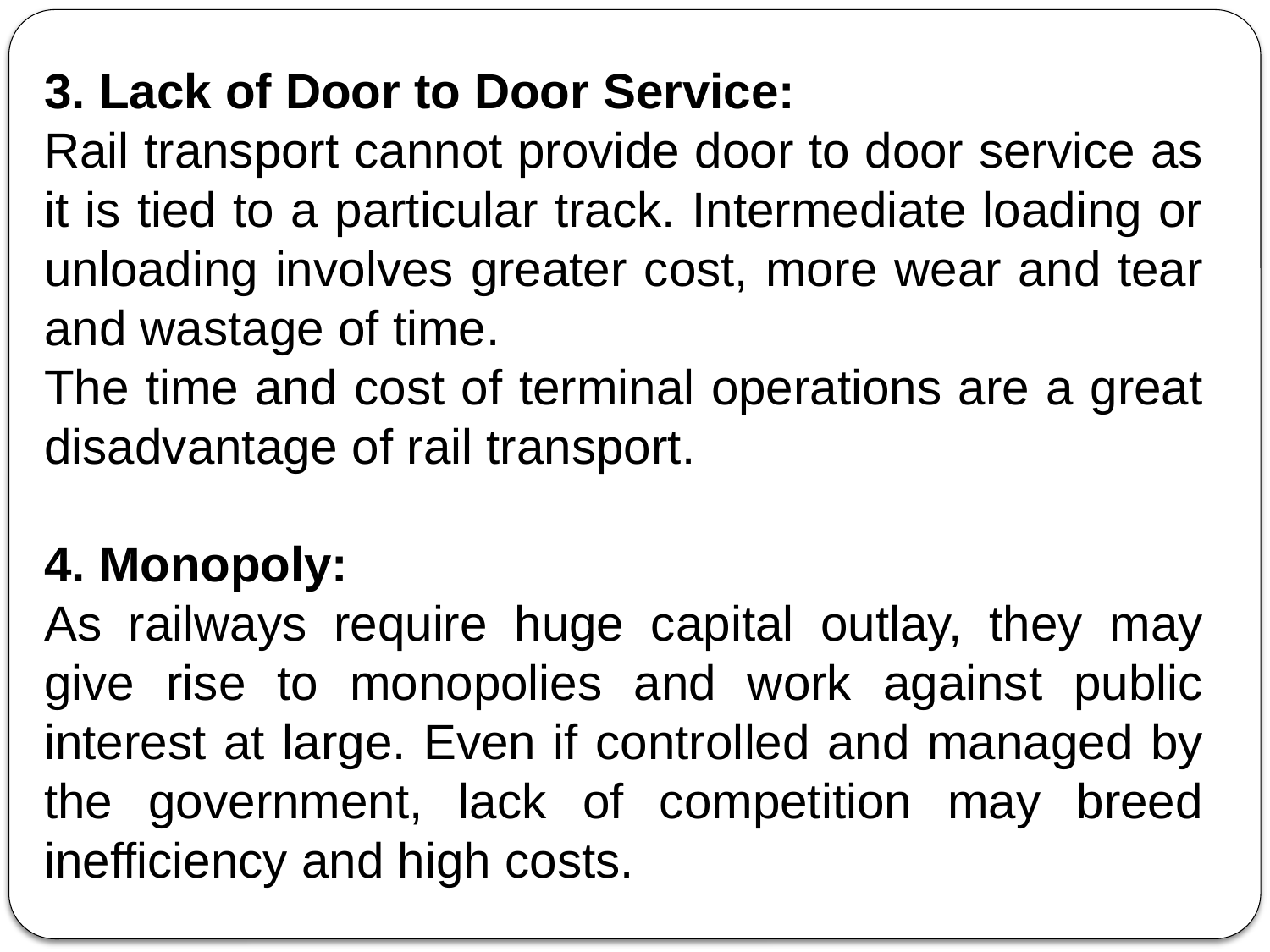

3. Lack of Door to Door Service:
Rail transport cannot provide door to door service as it is tied to a particular track. Intermediate loading or unloading involves greater cost, more wear and tear and wastage of time.
The time and cost of terminal operations are a great disadvantage of rail transport.

4. Monopoly:
As railways require huge capital outlay, they may give rise to monopolies and work against public interest at large. Even if controlled and managed by the government, lack of competition may breed inefficiency and high costs.